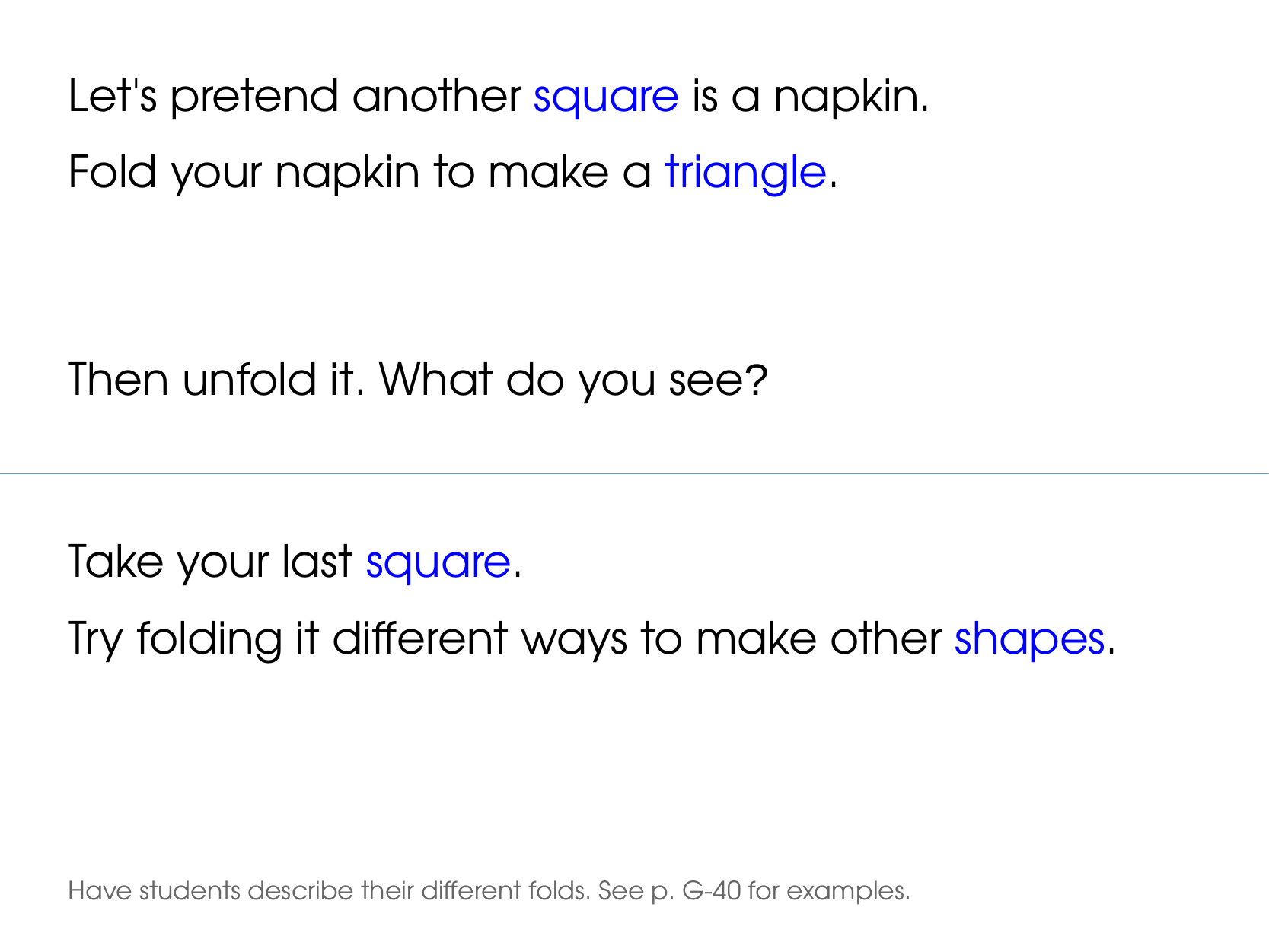

Let's pretend another square is a napkin.
Fold your napkin to make a triangle.
Then unfold it. What do you see?
Take your last square.
Try folding it different ways to make other shapes.
Have students describe their different folds. See p. G-40 for examples.